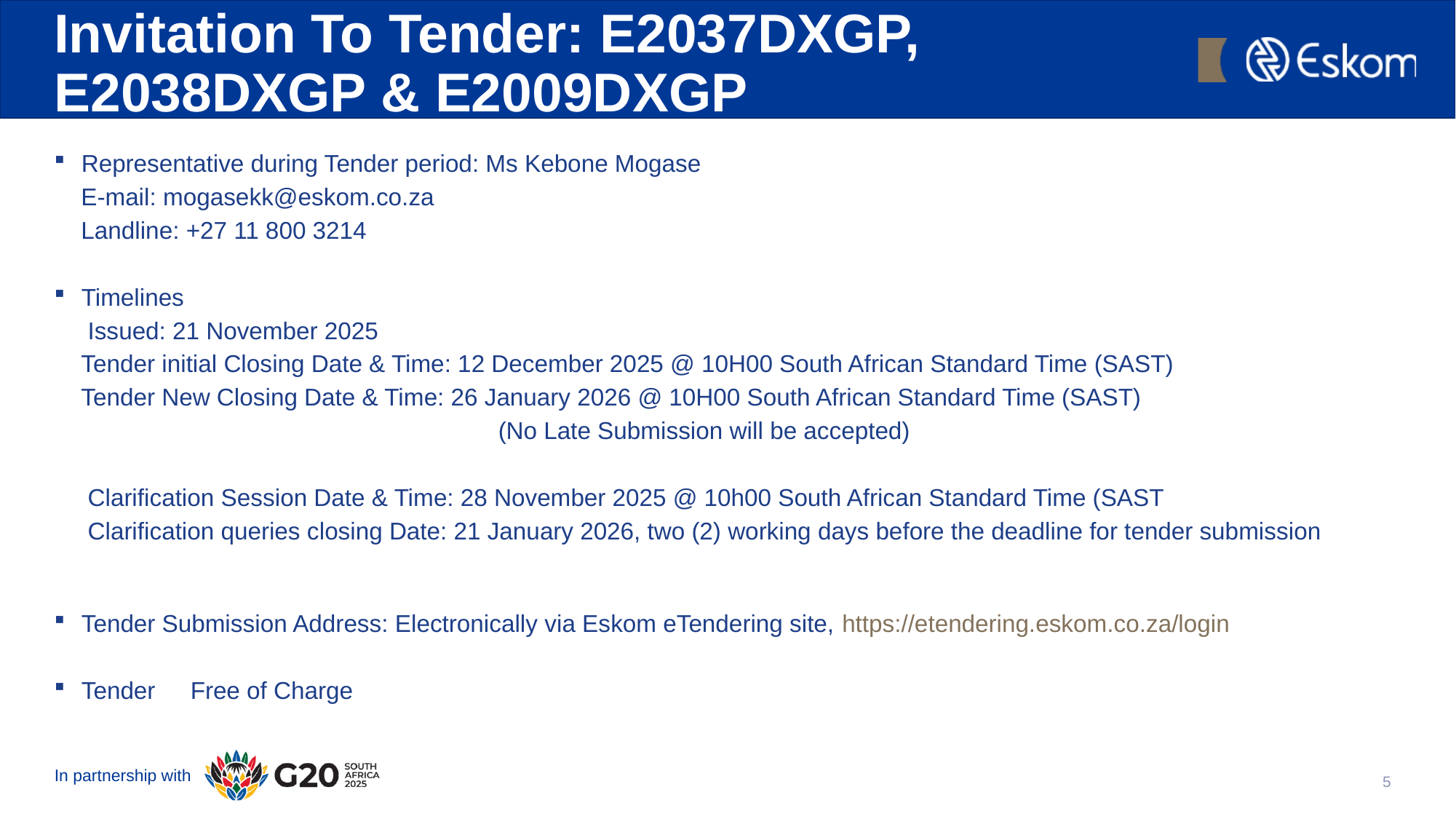

# Invitation To Tender: E2037DXGP, E2038DXGP & E2009DXGP
Representative during Tender period: Ms Kebone Mogase
    E-mail: mogasekk@eskom.co.za
    Landline: +27 11 800 3214

Timelines
     Issued: 21 November 2025
    Tender initial Closing Date & Time: 12 December 2025 @ 10H00 South African Standard Time (SAST)
    Tender New Closing Date & Time: 26 January 2026 @ 10H00 South African Standard Time (SAST)
                                                                  (No Late Submission will be accepted)

     Clarification Session Date & Time: 28 November 2025 @ 10h00 South African Standard Time (SAST
     Clarification queries closing Date: 21 January 2026, two (2) working days before the deadline for tender submission

Tender Submission Address: Electronically via Eskom eTendering site, https://etendering.eskom.co.za/login

Tender 	Free of Charge

5